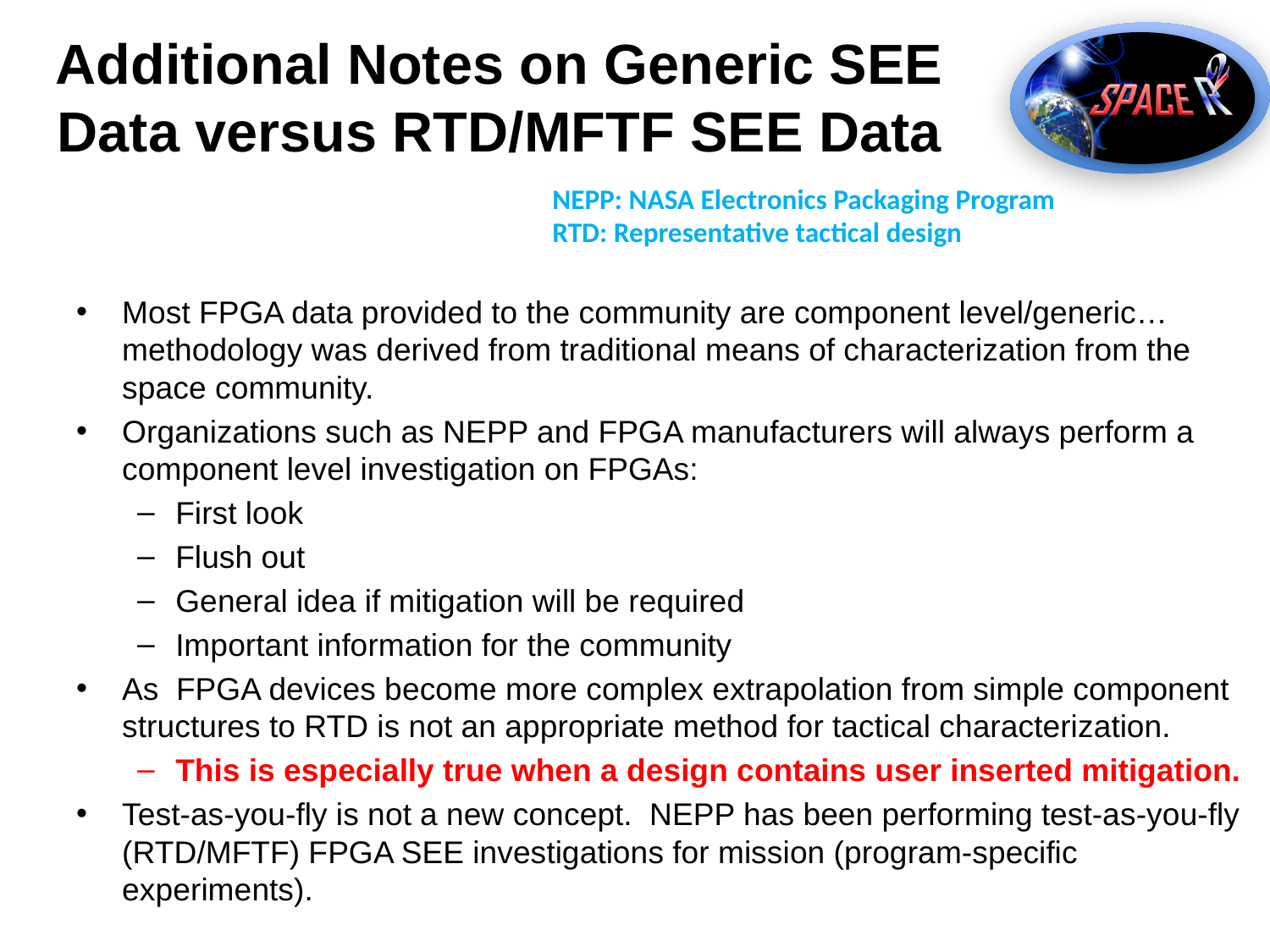

# Additional Notes on Generic SEE Data versus RTD/MFTF SEE Data
NEPP: NASA Electronics Packaging Program
RTD: Representative tactical design
Most FPGA data provided to the community are component level/generic…methodology was derived from traditional means of characterization from the space community.
Organizations such as NEPP and FPGA manufacturers will always perform a component level investigation on FPGAs:
First look
Flush out
General idea if mitigation will be required
Important information for the community
As  FPGA devices become more complex extrapolation from simple component structures to RTD is not an appropriate method for tactical characterization.
This is especially true when a design contains user inserted mitigation.
Test-as-you-fly is not a new concept.  NEPP has been performing test-as-you-fly (RTD/MFTF) FPGA SEE investigations for mission (program-specific experiments).